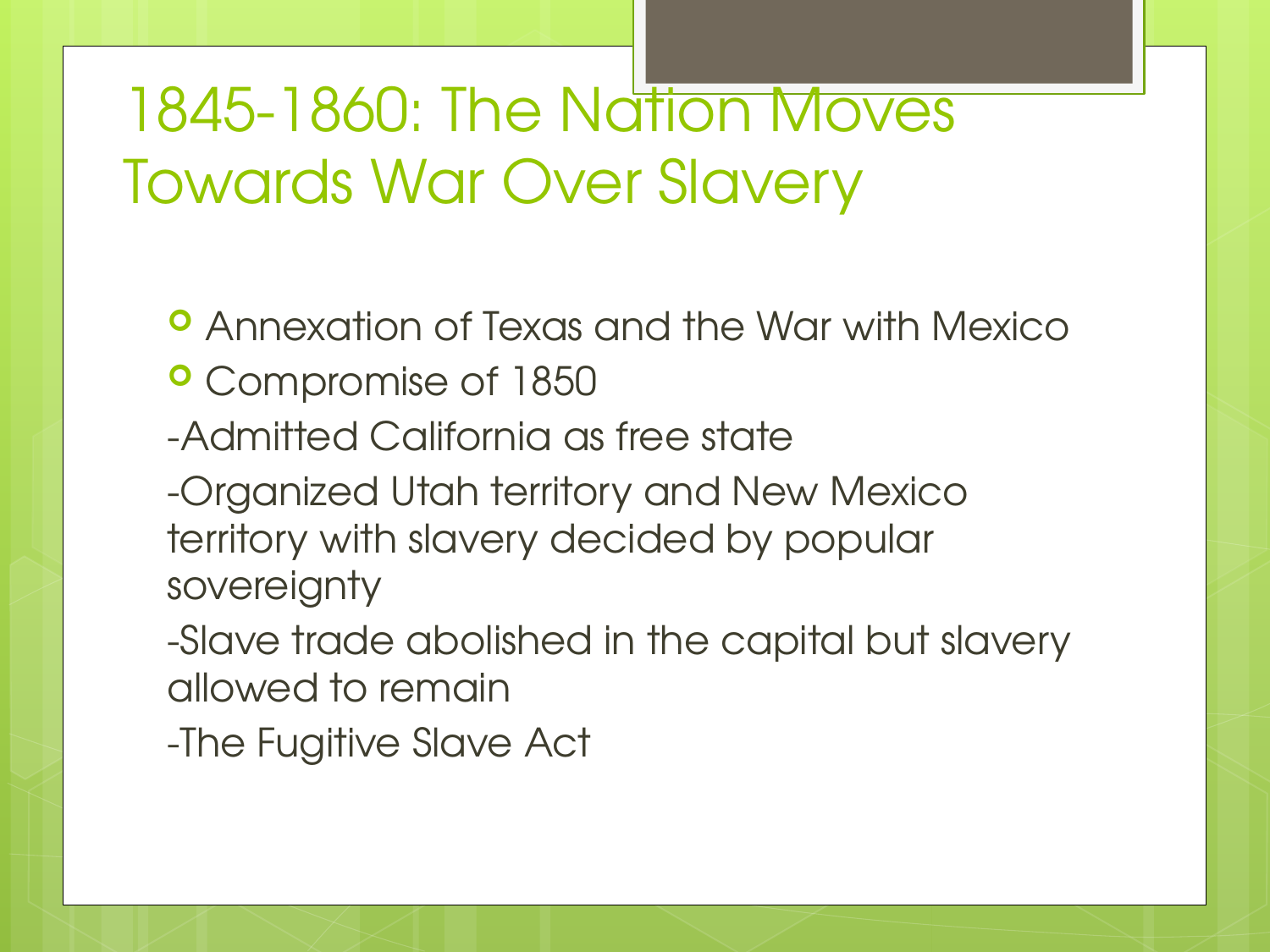

# 1845-1860: The Nation Moves Towards War Over Slavery
Annexation of Texas and the War with Mexico
Compromise of 1850
	-Admitted California as free state
	-Organized Utah territory and New Mexico territory with slavery decided by popular sovereignty
	-Slave trade abolished in the capital but slavery allowed to remain
	-The Fugitive Slave Act